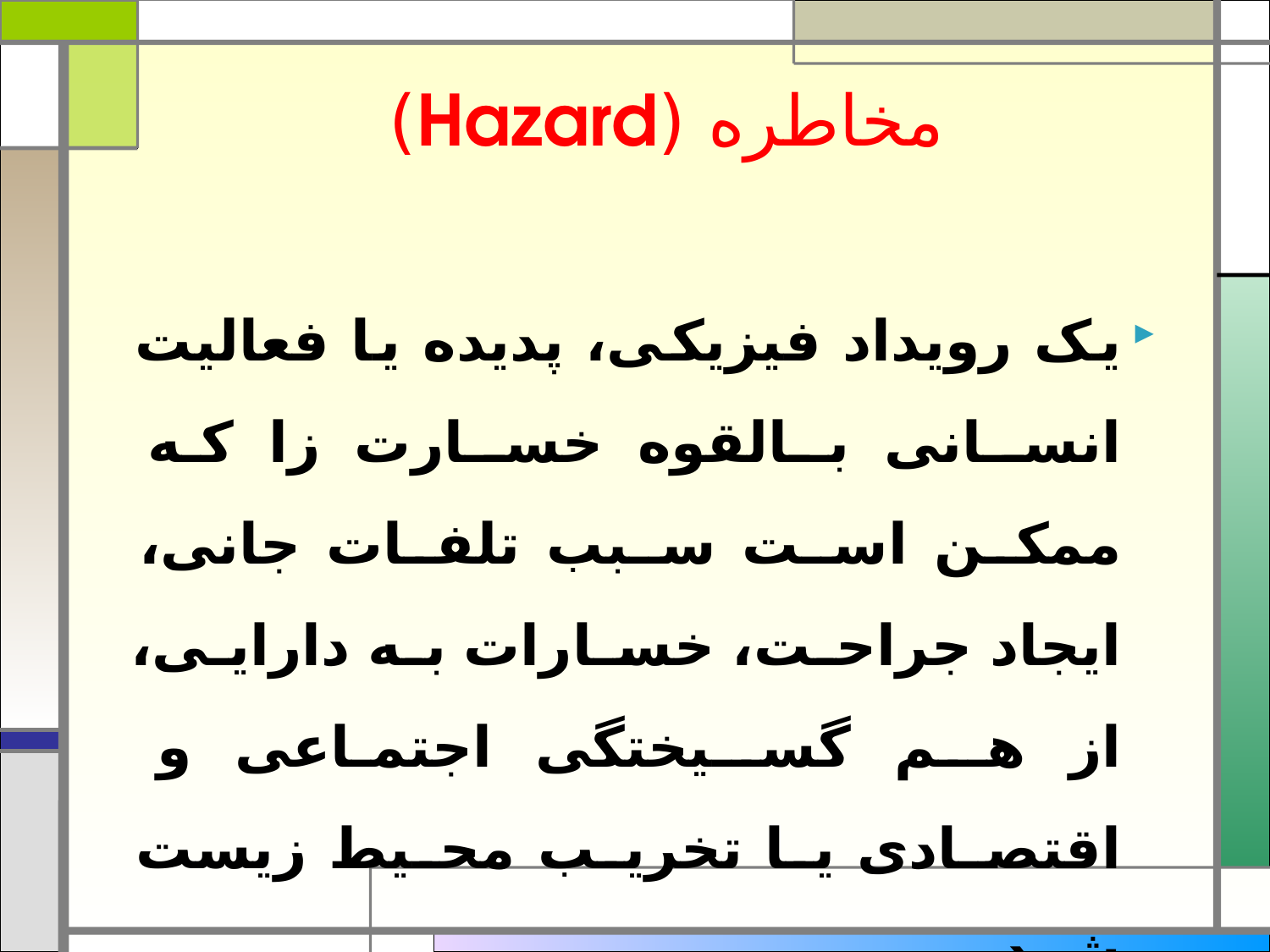

# مخاطره (Hazard)
یک رویداد فيزیکی، پدیده یا فعاليت انسـانی بـالقوه خسـارت زا کـه ممکـن اسـت سـبب تلفـات جانی، ایجاد جراحـت، خسـارات بـه دارایـی، از ھـم گسـيختگی اجتمـاعی و اقتصـادی یـا تخریـب محـيط زیست شود